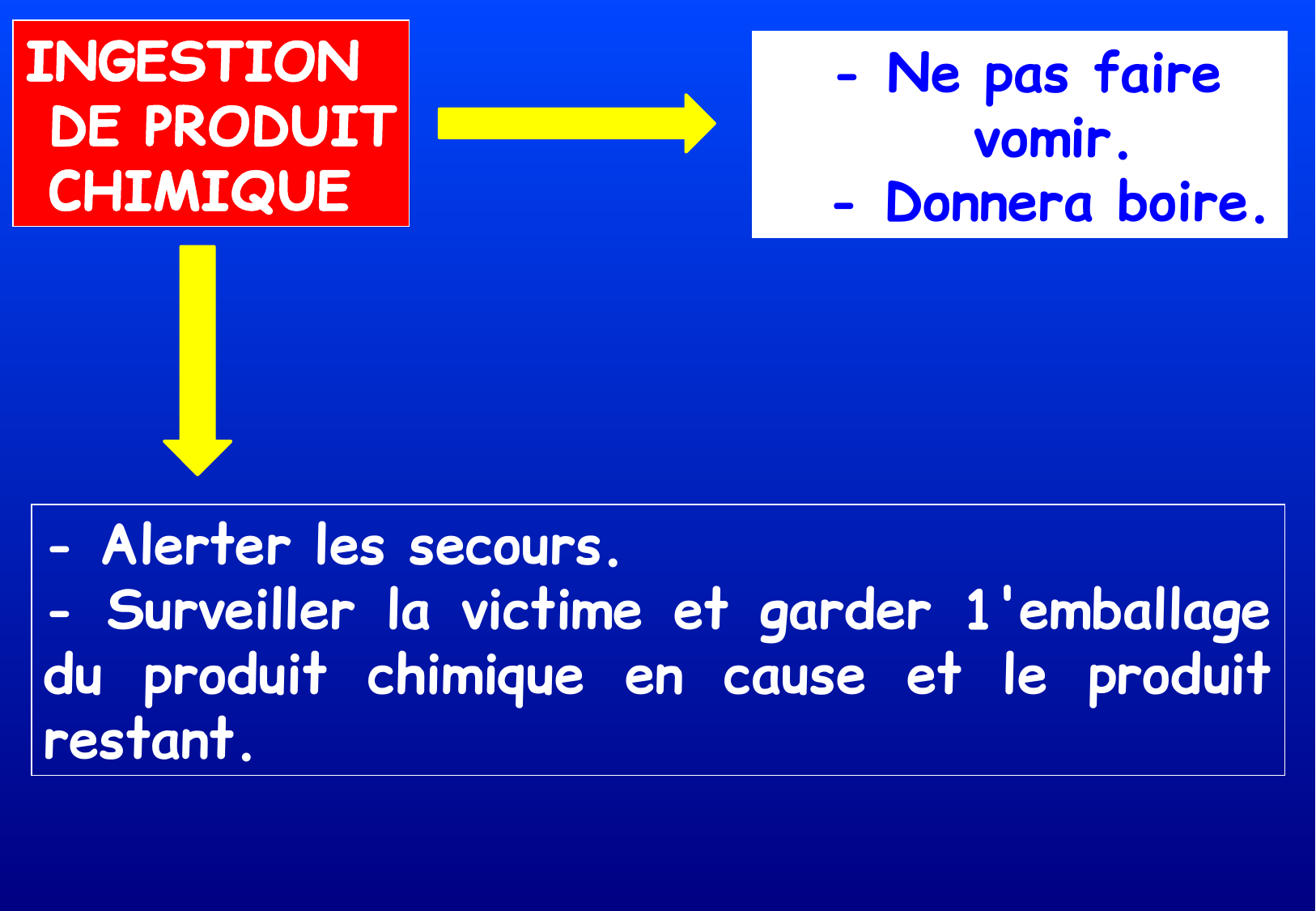

INGESTION
 DE PRODUIT
 CHIMIQUE
- Ne pas faire      vomir.
- Donnera boire.

- Alerter les secours.
- Surveiller la victime et garder 1'emballage du produit chimique en cause et le produit restant.